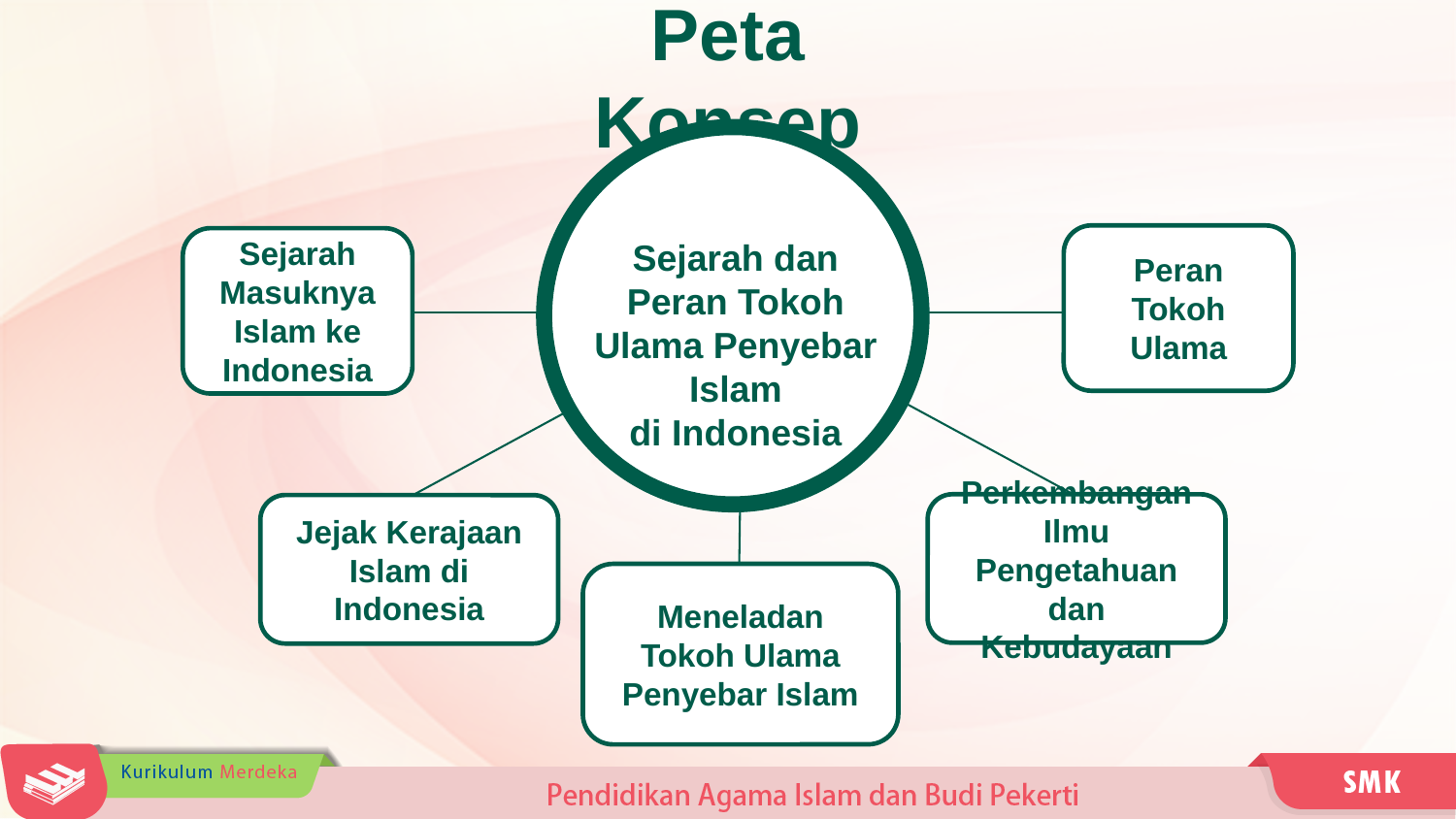

Peta Konsep

Sejarah dan Peran Tokoh Ulama Penyebar Islam
di Indonesia
Peran
Tokoh Ulama
Sejarah Masuknya Islam ke Indonesia
Perkembangan Ilmu Pengetahuan dan Kebudayaan
Jejak Kerajaan Islam di Indonesia
Meneladan Tokoh Ulama Penyebar Islam